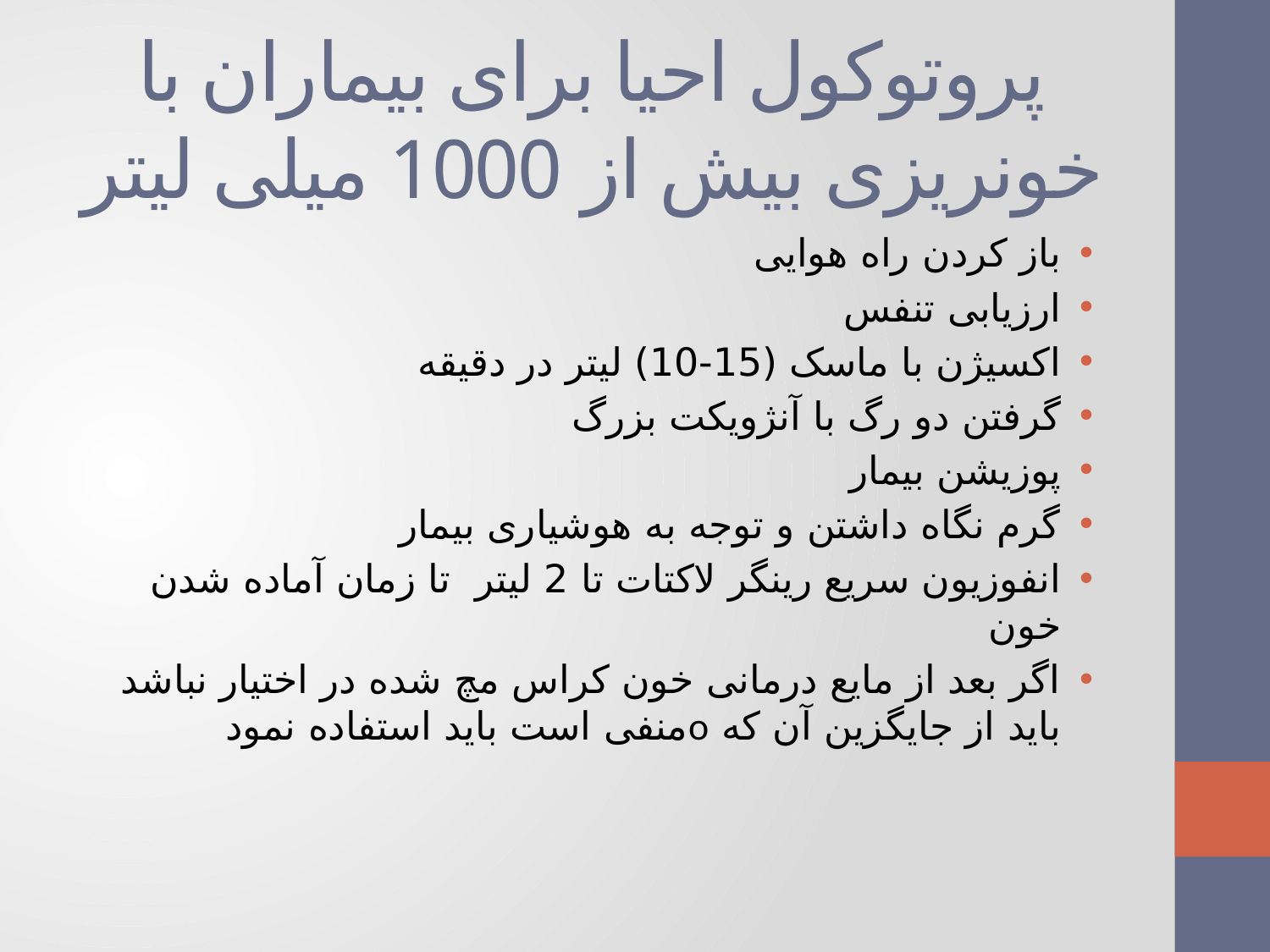

# پروتوکول احیا برای بیماران با خونریزی بیش از 1000 میلی لیتر
باز کردن راه هوایی
ارزیابی تنفس
اکسیژن با ماسک (15-10) لیتر در دقیقه
گرفتن دو رگ با آنژویکت بزرگ
پوزیشن بیمار
گرم نگاه داشتن و توجه به هوشیاری بیمار
انفوزیون سریع رینگر لاکتات تا 2 لیتر  تا زمان آماده شدن خون
اگر بعد از مایع درمانی خون کراس مچ شده در اختیار نباشد باید از جایگزین آن که oمنفی است باید استفاده نمود